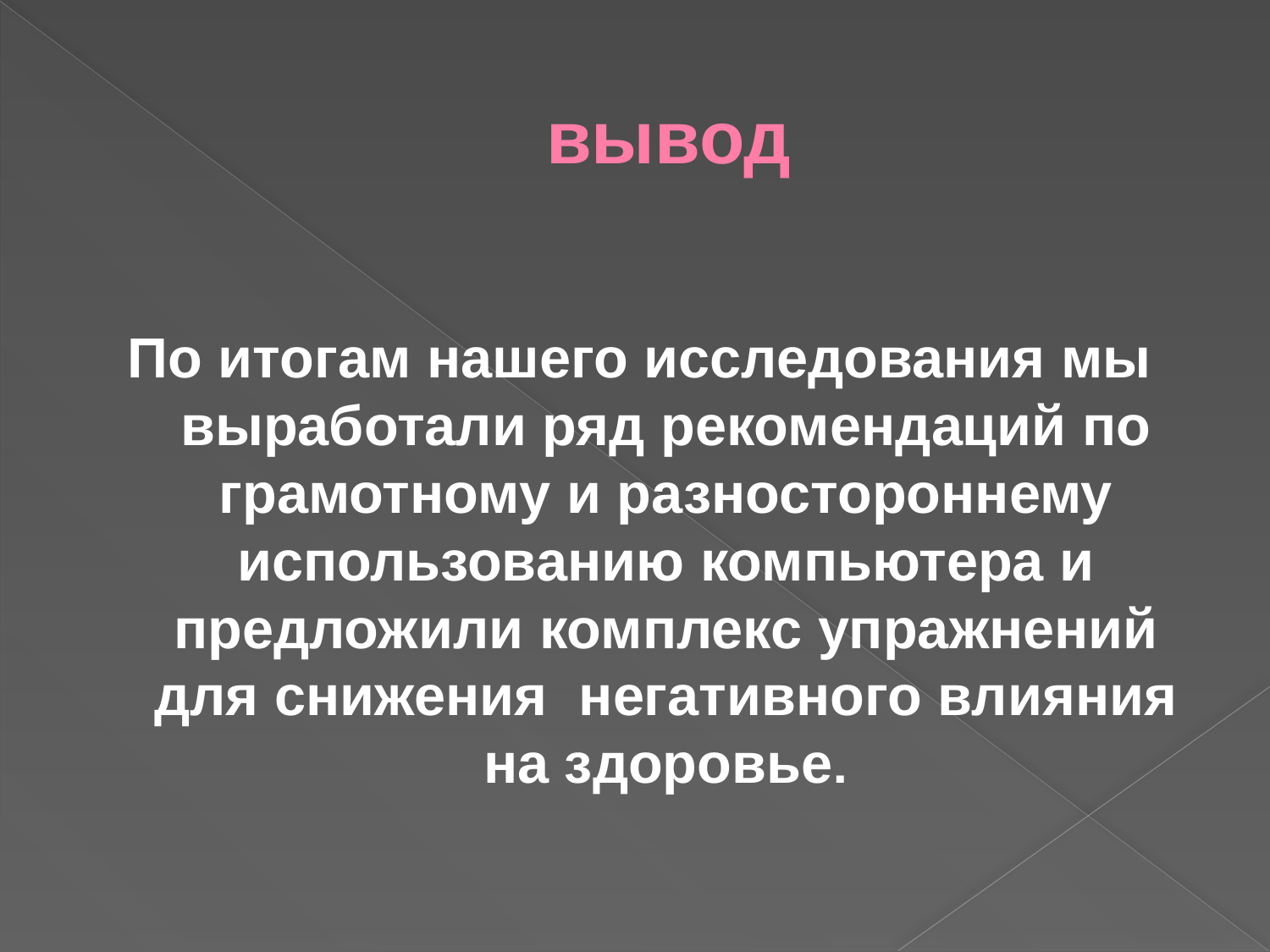

# вывод

По итогам нашего исследования мы выработали ряд рекомендаций по грамотному и разностороннему использованию компьютера и предложили комплекс упражнений для снижения  негативного влияния на здоровье.